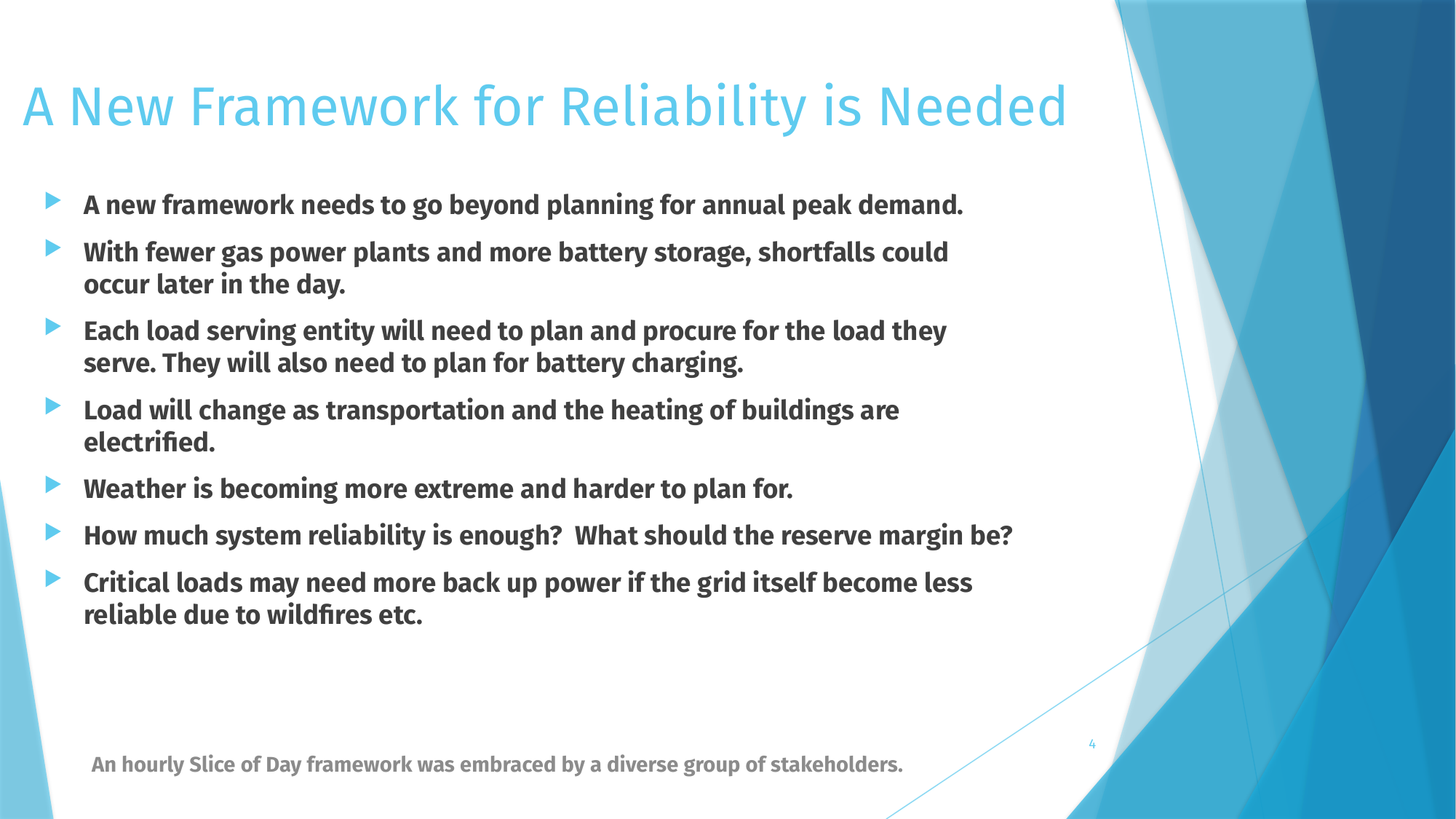

# A New Framework for Reliability is Needed
A new framework needs to go beyond planning for annual peak demand.
With fewer gas power plants and more battery storage, shortfalls could occur later in the day.
Each load serving entity will need to plan and procure for the load they serve. They will also need to plan for battery charging.
Load will change as transportation and the heating of buildings are electrified.
Weather is becoming more extreme and harder to plan for.
How much system reliability is enough?  What should the reserve margin be?
Critical loads may need more back up power if the grid itself become less reliable due to wildfires etc.

4
An hourly Slice of Day framework was embraced by a diverse group of stakeholders.